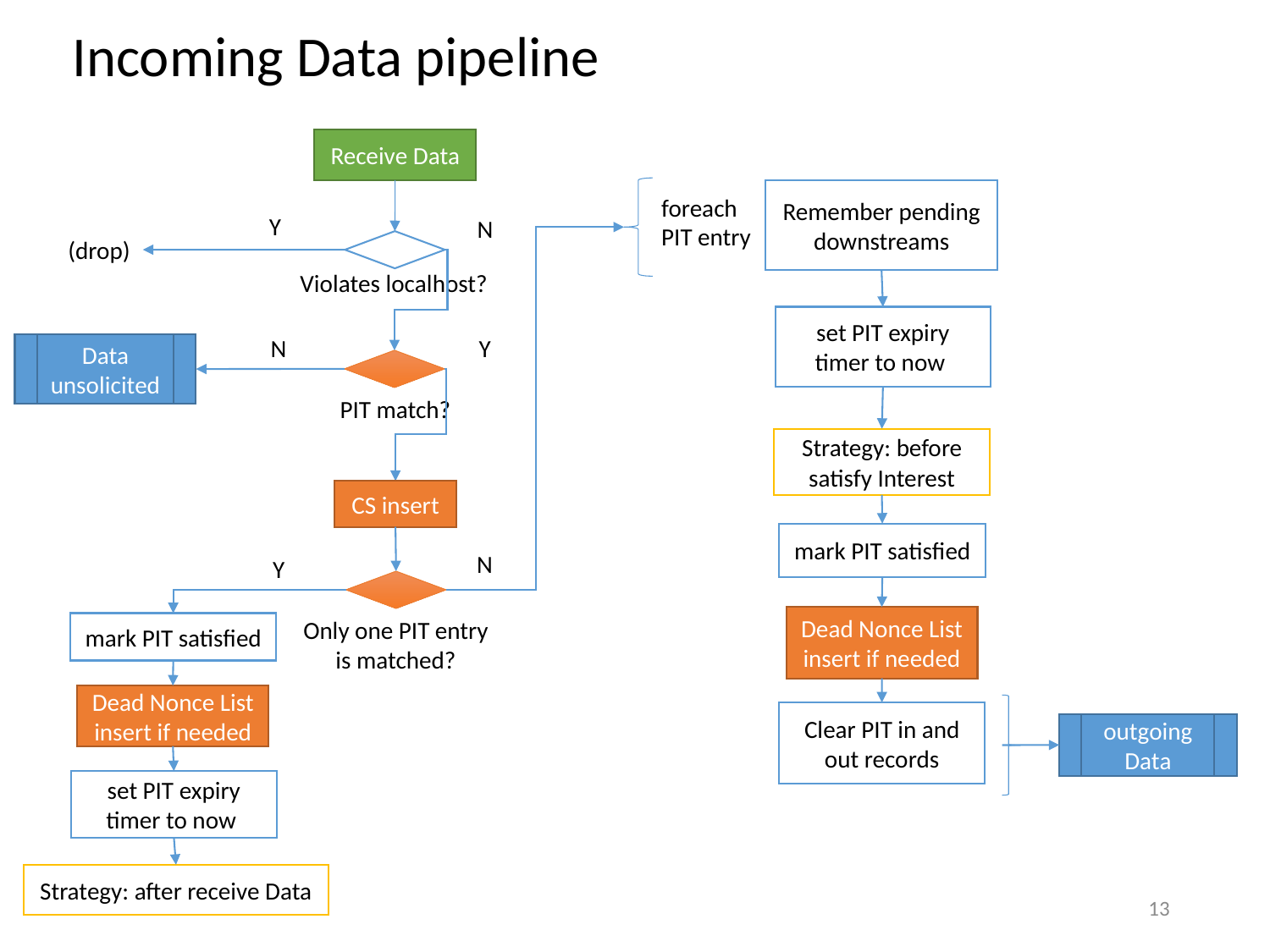

# Incoming Data pipeline
Receive Data

Remember pending downstreams
foreach
PIT entry
Y
N
(drop)

Violates localhost?
set PIT expiry timer to now
N
Y
Data unsolicited

PIT match?
Strategy: before satisfy Interest
CS insert
mark PIT satisfied
N
Y

Only one PIT entry is matched?
Dead Nonce List insert if needed
mark PIT satisfied
Dead Nonce List insert if needed

Clear PIT in and out records
outgoing Data
set PIT expiry timer to now
Strategy: after receive Data
13